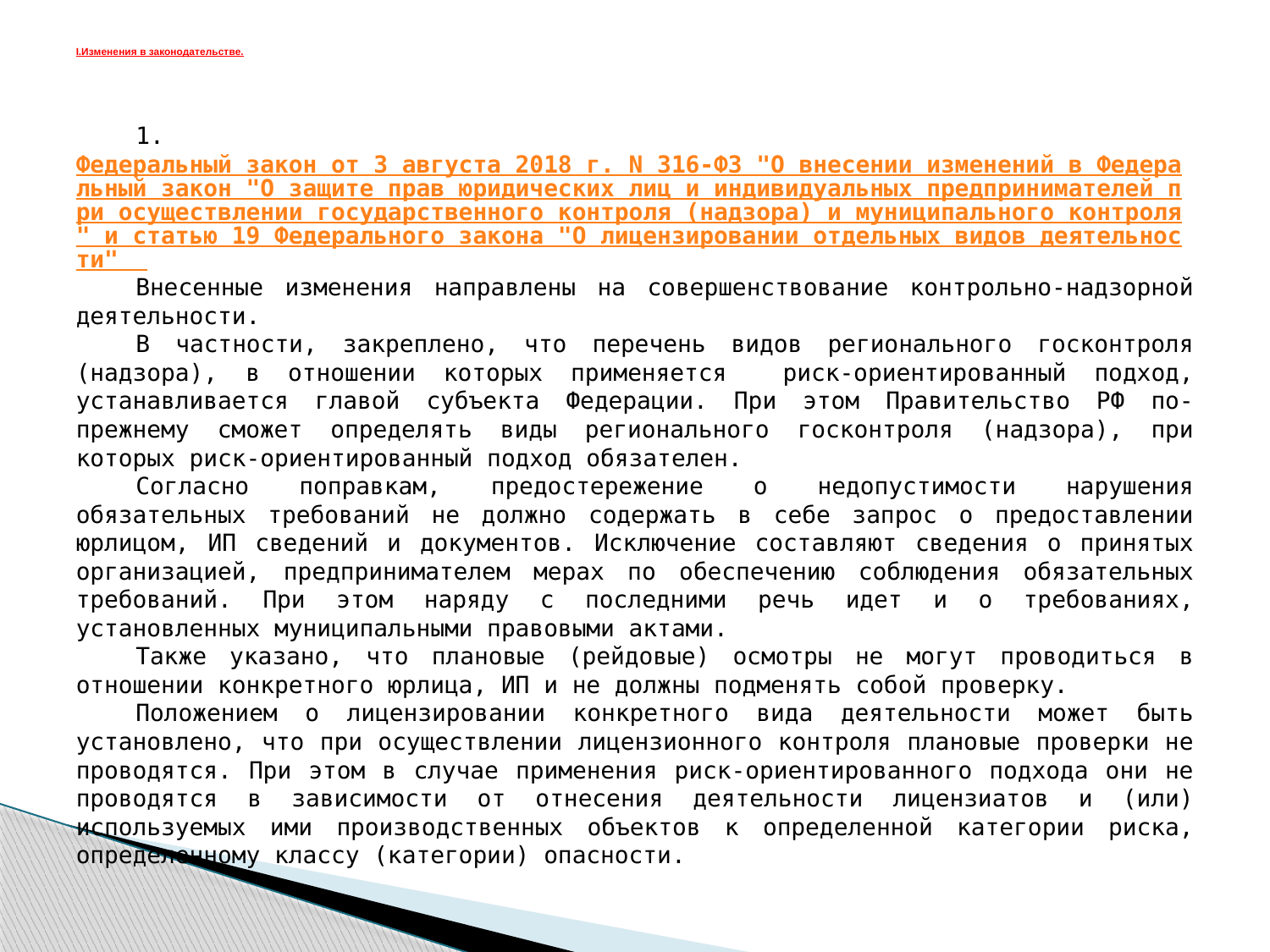

# I.Изменения в законодательстве.

1. Федеральный закон от 3 августа 2018 г. N 316-ФЗ "О внесении изменений в Федеральный закон "О защите прав юридических лиц и индивидуальных предпринимателей при осуществлении государственного контроля (надзора) и муниципального контроля" и статью 19 Федерального закона "О лицензировании отдельных видов деятельности"
Внесенные изменения направлены на совершенствование контрольно-надзорной деятельности.
В частности, закреплено, что перечень видов регионального госконтроля (надзора), в отношении которых применяется  риск-ориентированный подход, устанавливается главой субъекта Федерации. При этом Правительство РФ по-прежнему сможет определять виды регионального госконтроля (надзора), при которых риск-ориентированный подход обязателен.
Согласно поправкам, предостережение о недопустимости нарушения обязательных требований не должно содержать в себе запрос о предоставлении юрлицом, ИП сведений и документов. Исключение составляют сведения о принятых организацией, предпринимателем мерах по обеспечению соблюдения обязательных требований. При этом наряду с последними речь идет и о требованиях, установленных муниципальными правовыми актами.
Также указано, что плановые (рейдовые) осмотры не могут проводиться в отношении конкретного юрлица, ИП и не должны подменять собой проверку.
Положением о лицензировании конкретного вида деятельности может быть установлено, что при осуществлении лицензионного контроля плановые проверки не проводятся. При этом в случае применения риск-ориентированного подхода они не проводятся в зависимости от отнесения деятельности лицензиатов и (или) используемых ими производственных объектов к определенной категории риска, определенному классу (категории) опасности.